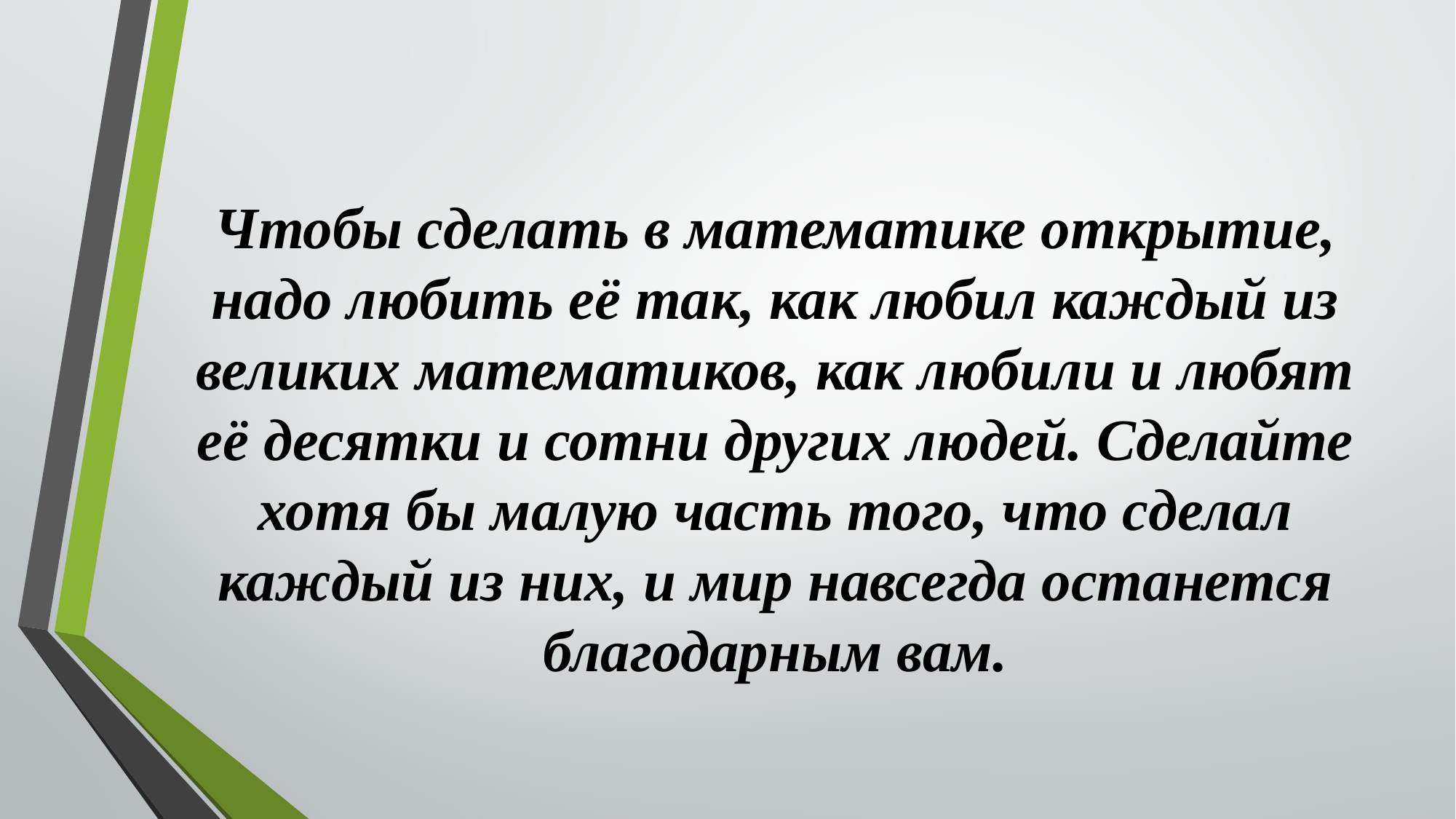

#
Чтобы сделать в математике открытие, надо любить её так, как любил каждый из великих математиков, как любили и любят её десятки и сотни других людей. Сделайте хотя бы малую часть того, что сделал каждый из них, и мир навсегда останется благодарным вам.